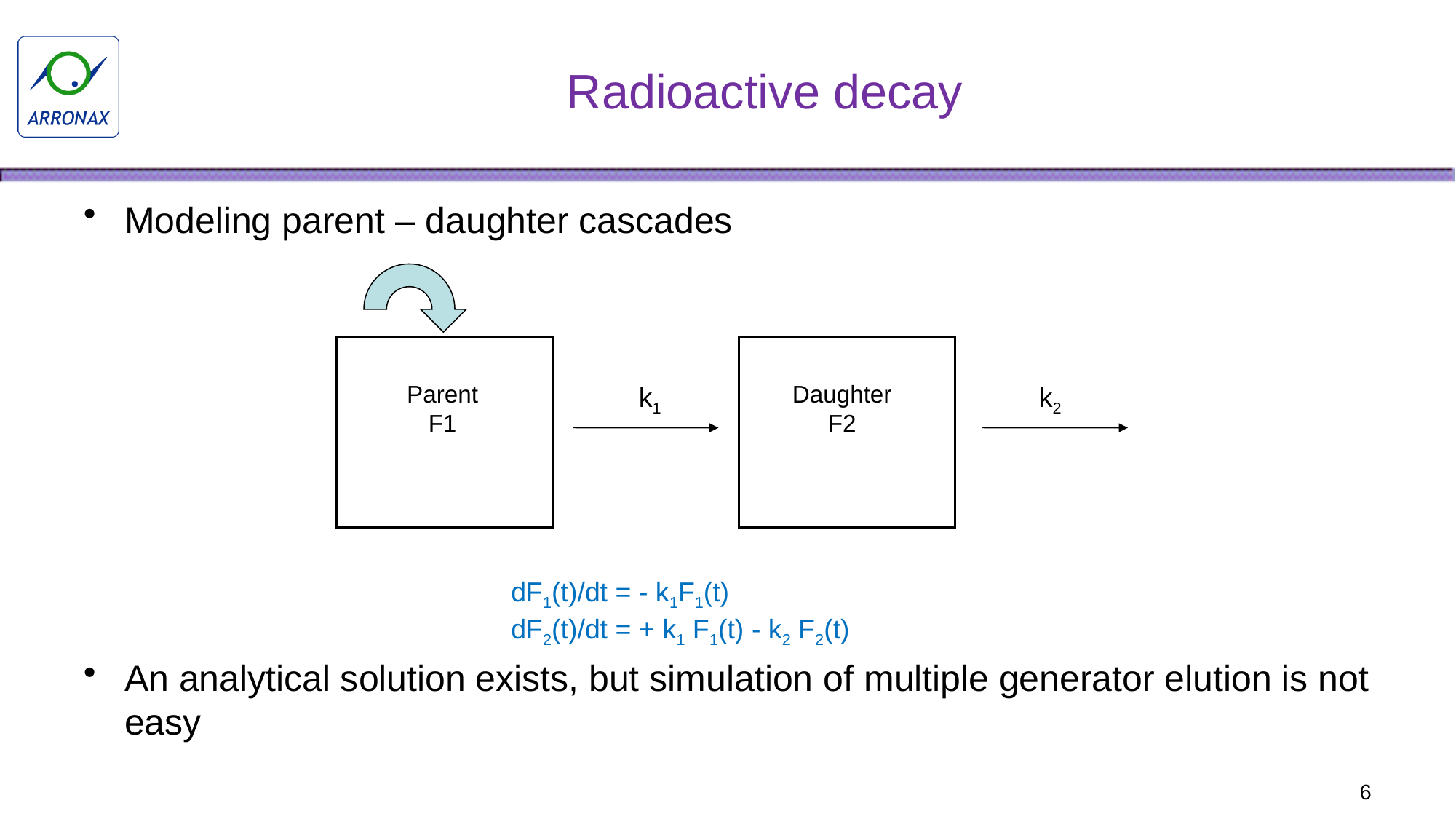

# Radioactive decay
Modeling parent – daughter cascades

An analytical solution exists, but simulation of multiple generator elution is not easy

Parent
F1
Daughter
F2
k1
k2

dF1(t)/dt = - k1F1(t)
dF2(t)/dt = + k1 F1(t) - k2 F2(t)
6